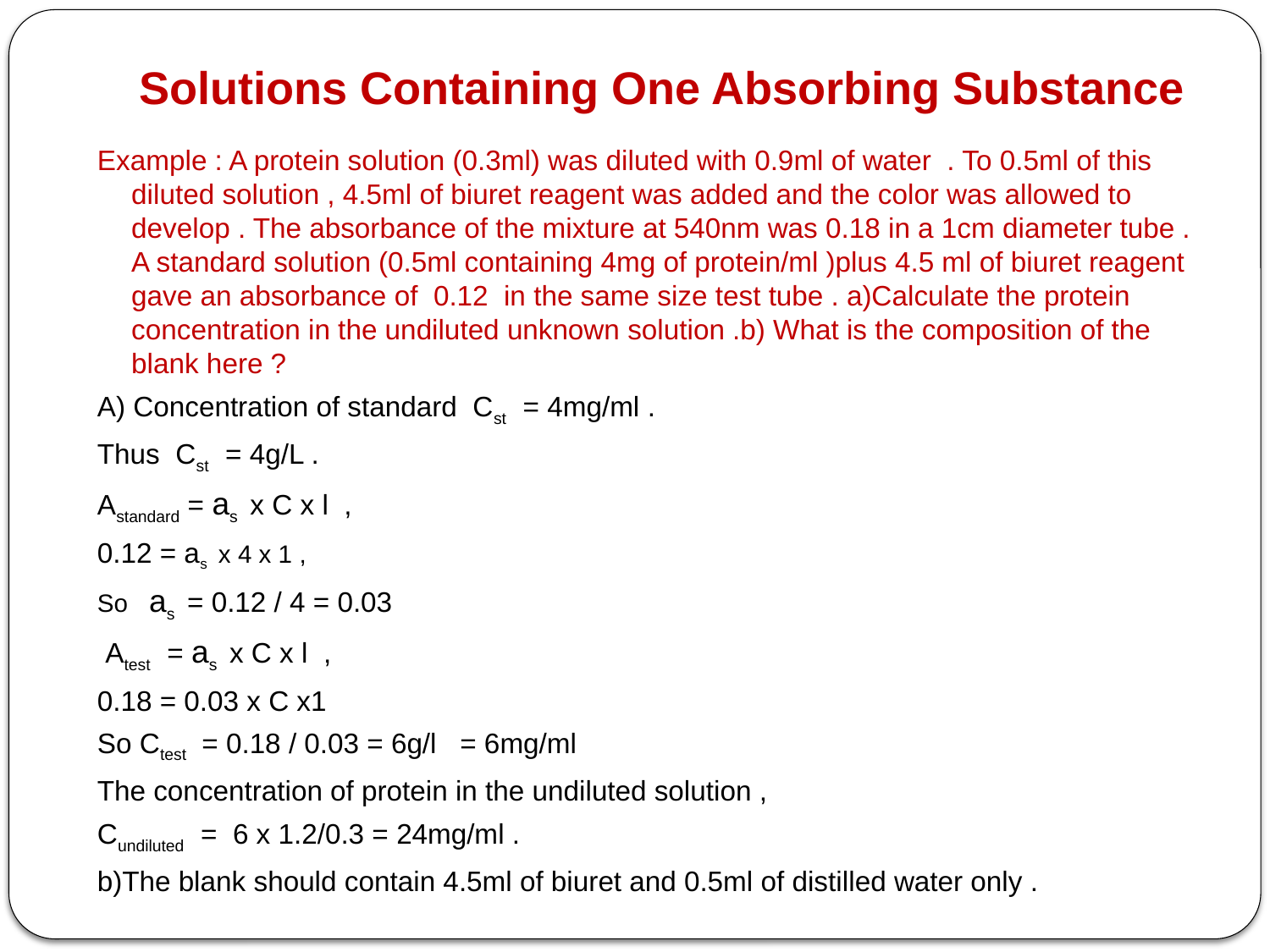

# Solutions Containing One Absorbing Substance
Example : A protein solution (0.3ml) was diluted with 0.9ml of water  . To 0.5ml of this diluted solution , 4.5ml of biuret reagent was added and the color was allowed to develop . The absorbance of the mixture at 540nm was 0.18 in a 1cm diameter tube . A standard solution (0.5ml containing 4mg of protein/ml )plus 4.5 ml of biuret reagent gave an absorbance of  0.12  in the same size test tube . a)Calculate the protein concentration in the undiluted unknown solution .b) What is the composition of the blank here ?
A) Concentration of standard  Cst   = 4mg/ml .
Thus  Cst   = 4g/L .
Astandard = as  x C x l  ,
0.12 = as  x 4 x 1 ,
So   as  = 0.12 / 4 = 0.03
 Atest   = as  x C x l  ,
0.18 = 0.03 x C x1
So Ctest  = 0.18 / 0.03 = 6g/l   = 6mg/ml
The concentration of protein in the undiluted solution ,
Cundiluted   =  6 x 1.2/0.3 = 24mg/ml .
b)The blank should contain 4.5ml of biuret and 0.5ml of distilled water only .